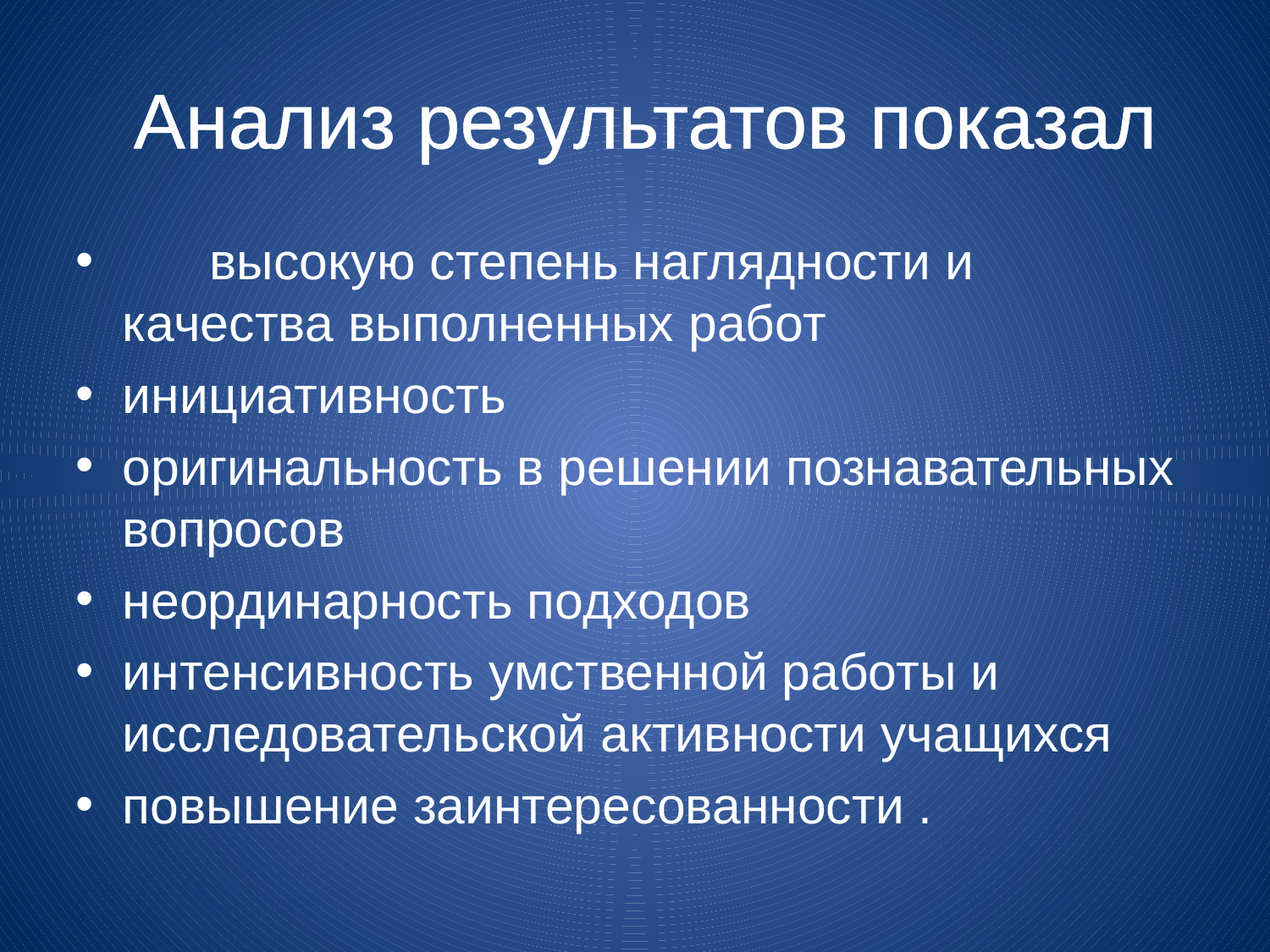

# Анализ результатов показал
      высокую степень наглядности и качества выполненных работ
инициативность
оригинальность в решении познавательных вопросов
неординарность подходов
интенсивность умственной работы и исследовательской активности учащихся
повышение заинтересованности .